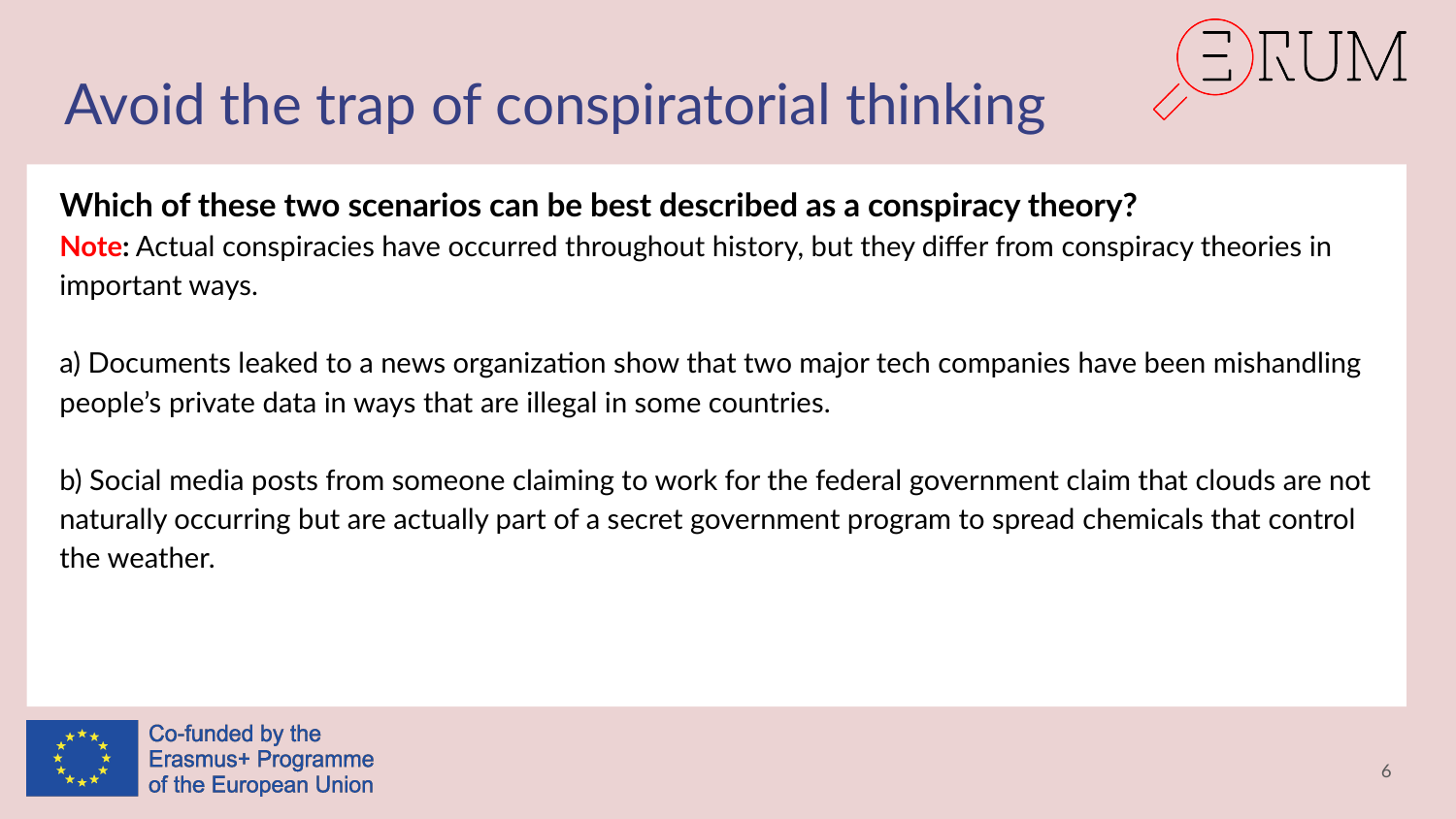

# Avoid the trap of conspiratorial thinking
Which of these two scenarios can be best described as a conspiracy theory?
Note: Actual conspiracies have occurred throughout history, but they differ from conspiracy theories in important ways.

a) Documents leaked to a news organization show that two major tech companies have been mishandling people’s private data in ways that are illegal in some countries.

b) Social media posts from someone claiming to work for the federal government claim that clouds are not naturally occurring but are actually part of a secret government program to spread chemicals that control the weather.

6